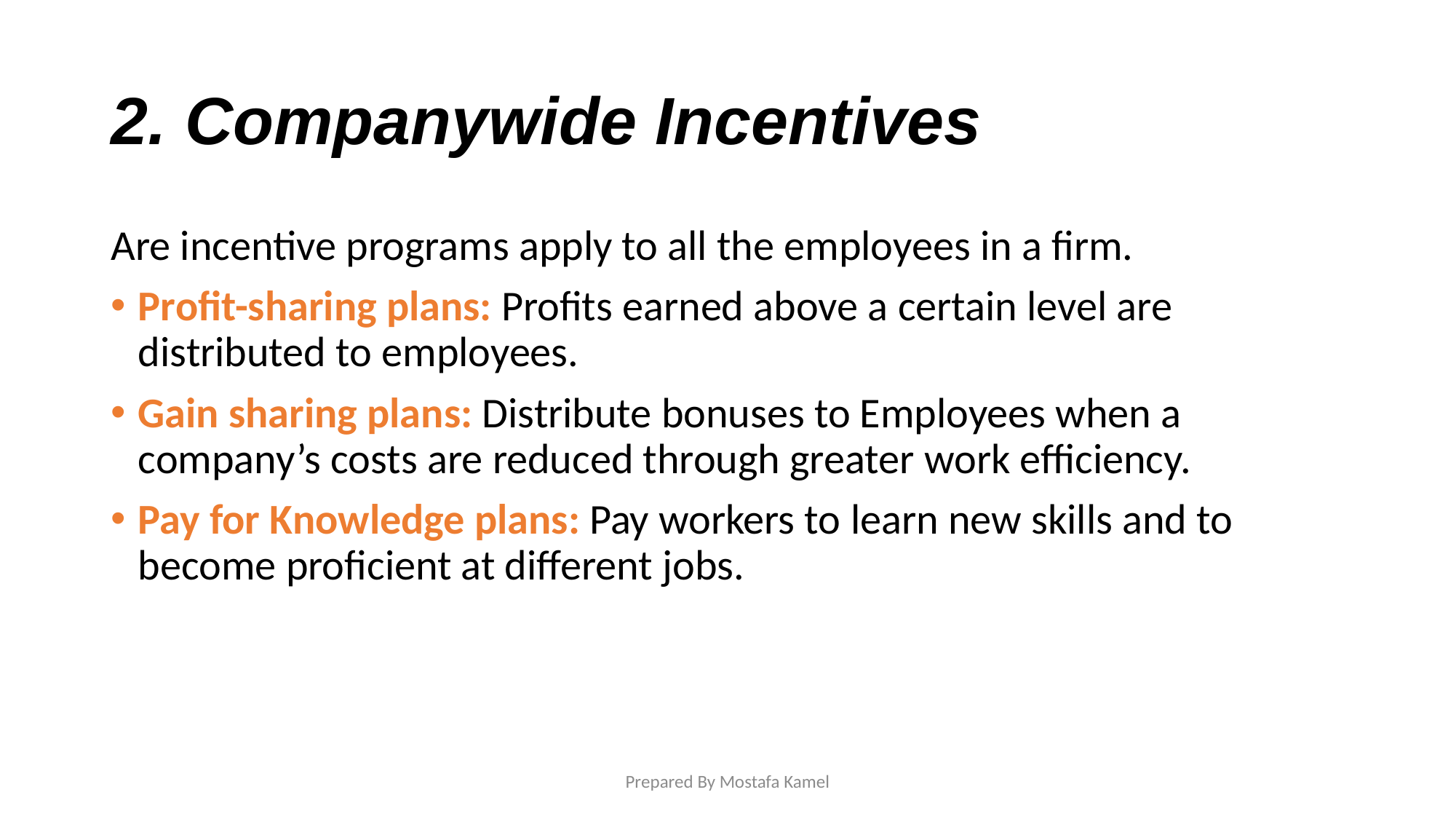

# 2. Companywide Incentives
Are incentive programs apply to all the employees in a firm.
Profit-sharing plans: Profits earned above a certain level are distributed to employees.
Gain sharing plans: Distribute bonuses to Employees when a company’s costs are reduced through greater work efficiency.
Pay for Knowledge plans: Pay workers to learn new skills and to become proficient at different jobs.
Prepared By Mostafa Kamel